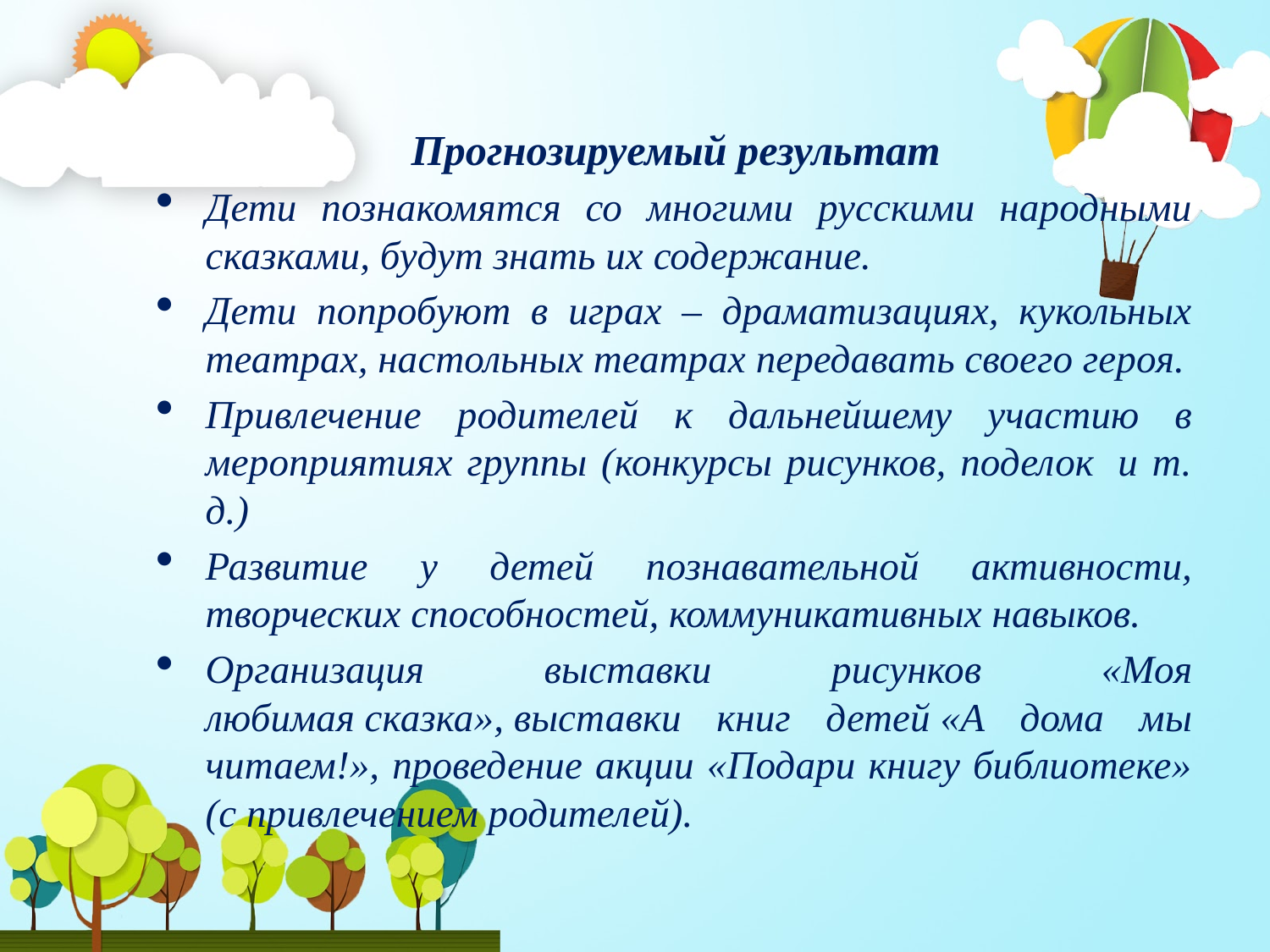

Прогнозируемый результат
Дети познакомятся со многими русскими народными сказками, будут знать их содержание.
Дети попробуют в играх – драматизациях, кукольных театрах, настольных театрах передавать своего героя.
Привлечение родителей к дальнейшему участию в мероприятиях группы (конкурсы рисунков, поделок  и т. д.)
Развитие у детей познавательной активности, творческих способностей, коммуникативных навыков.
Организация выставки рисунков «Моя любимая сказка», выставки книг детей «А дома мы читаем!», проведение акции «Подари книгу библиотеке» (с привлечением родителей).